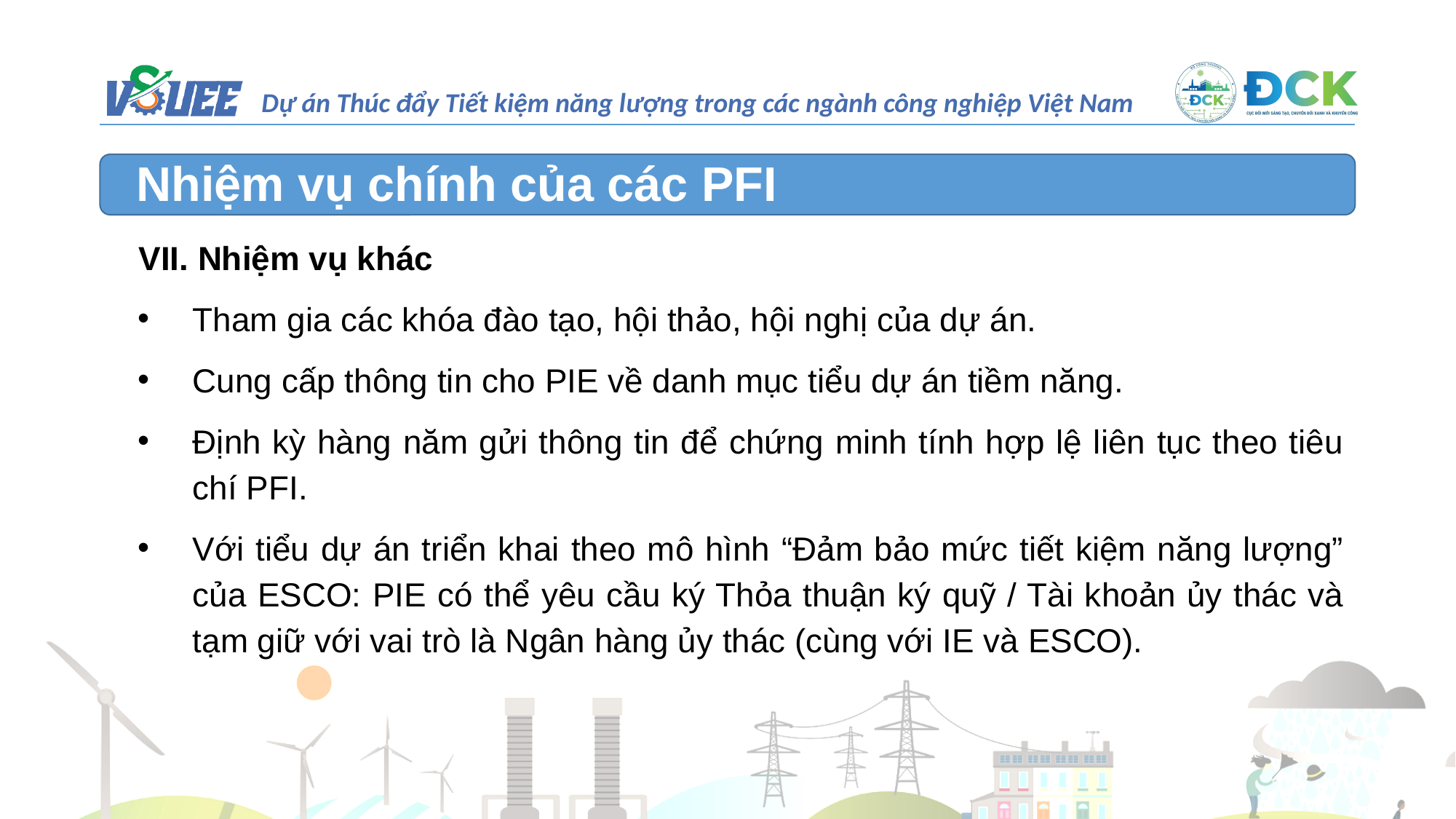

Nhiệm vụ chính của các PFI

   VII. Nhiệm vụ khác
Tham gia các khóa đào tạo, hội thảo, hội nghị của dự án.
Cung cấp thông tin cho PIE về danh mục tiểu dự án tiềm năng.
Định kỳ hàng năm gửi thông tin để chứng minh tính hợp lệ liên tục theo tiêu chí PFI.
Với tiểu dự án triển khai theo mô hình “Đảm bảo mức tiết kiệm năng lượng” của ESCO: PIE có thể yêu cầu ký Thỏa thuận ký quỹ / Tài khoản ủy thác và tạm giữ với vai trò là Ngân hàng ủy thác (cùng với IE và ESCO).